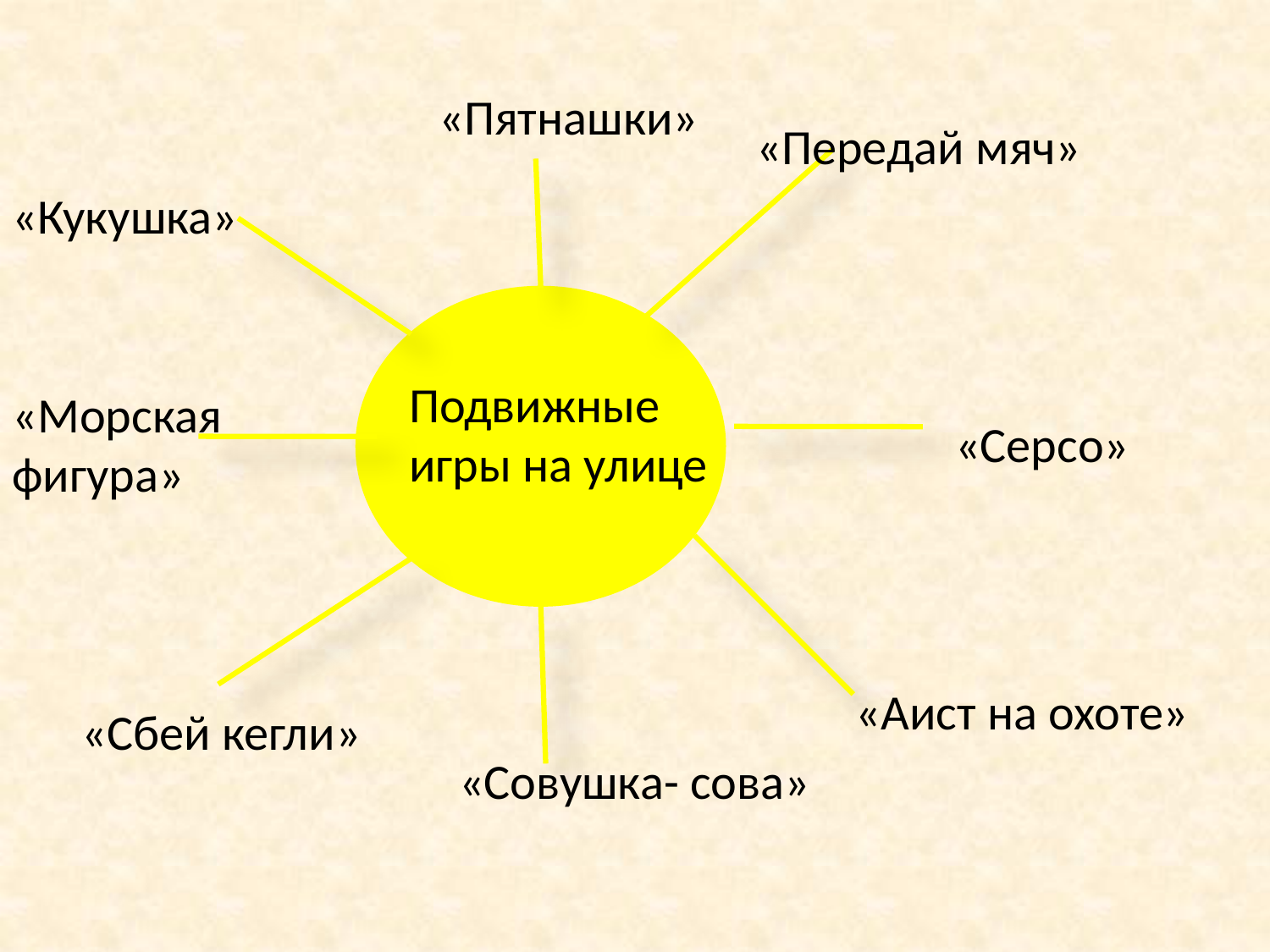

«Пятнашки»
«Передай мяч»
«Кукушка»

Подвижные игры на улице
«Морская фигура»
«Серсо»
«Аист на охоте»
«Сбей кегли»
«Совушка- сова»